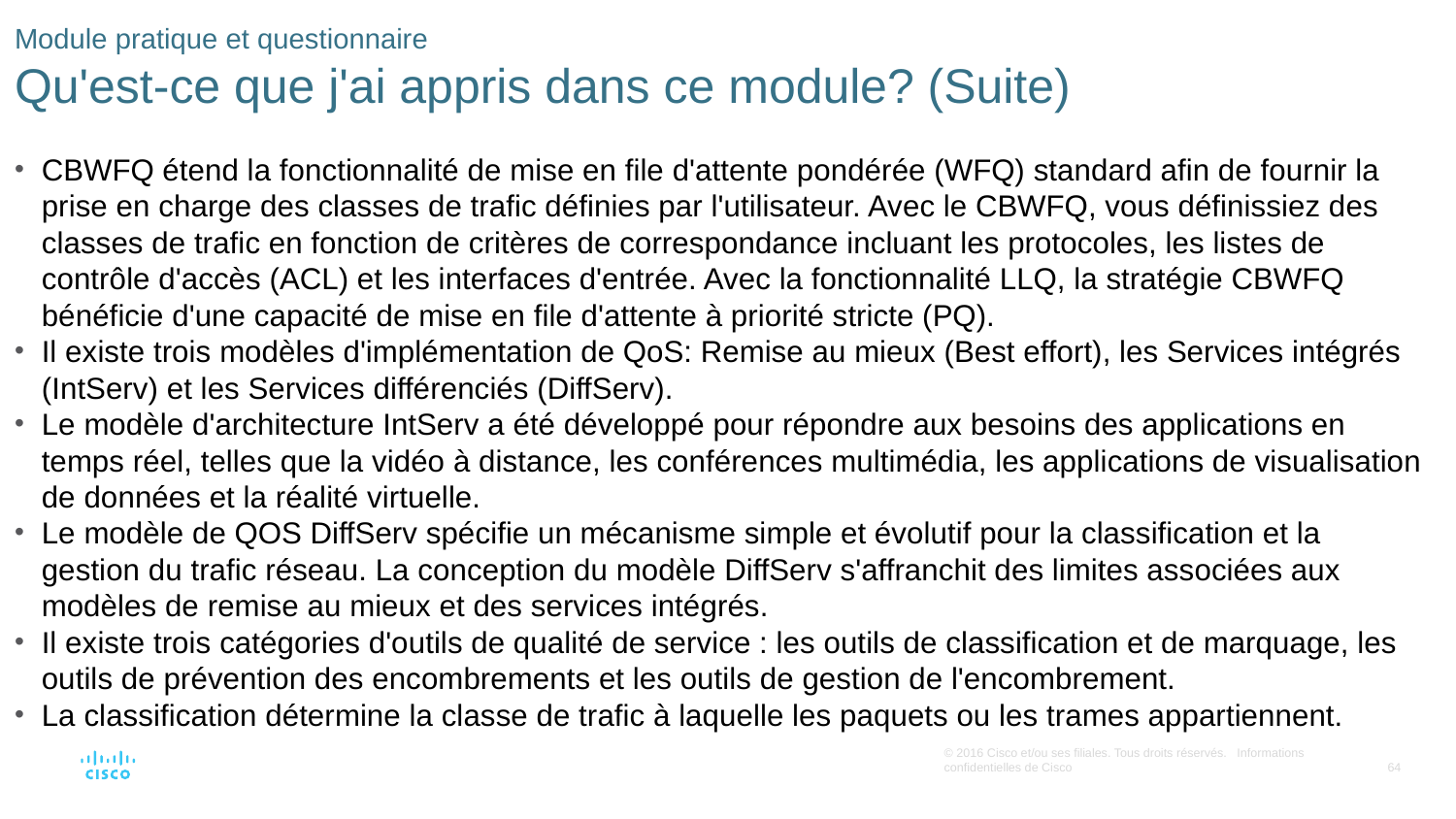

# Module pratique et questionnaire Qu'est-ce que j'ai appris dans ce module? (Suite)
CBWFQ étend la fonctionnalité de mise en file d'attente pondérée (WFQ) standard afin de fournir la prise en charge des classes de trafic définies par l'utilisateur. Avec le CBWFQ, vous définissiez des classes de trafic en fonction de critères de correspondance incluant les protocoles, les listes de contrôle d'accès (ACL) et les interfaces d'entrée. Avec la fonctionnalité LLQ, la stratégie CBWFQ bénéficie d'une capacité de mise en file d'attente à priorité stricte (PQ).
Il existe trois modèles d'implémentation de QoS: Remise au mieux (Best effort), les Services intégrés (IntServ) et les Services différenciés (DiffServ).
Le modèle d'architecture IntServ a été développé pour répondre aux besoins des applications en temps réel, telles que la vidéo à distance, les conférences multimédia, les applications de visualisation de données et la réalité virtuelle.
Le modèle de QOS DiffServ spécifie un mécanisme simple et évolutif pour la classification et la gestion du trafic réseau. La conception du modèle DiffServ s'affranchit des limites associées aux modèles de remise au mieux et des services intégrés.
Il existe trois catégories d'outils de qualité de service : les outils de classification et de marquage, les outils de prévention des encombrements et les outils de gestion de l'encombrement.
La classification détermine la classe de trafic à laquelle les paquets ou les trames appartiennent.